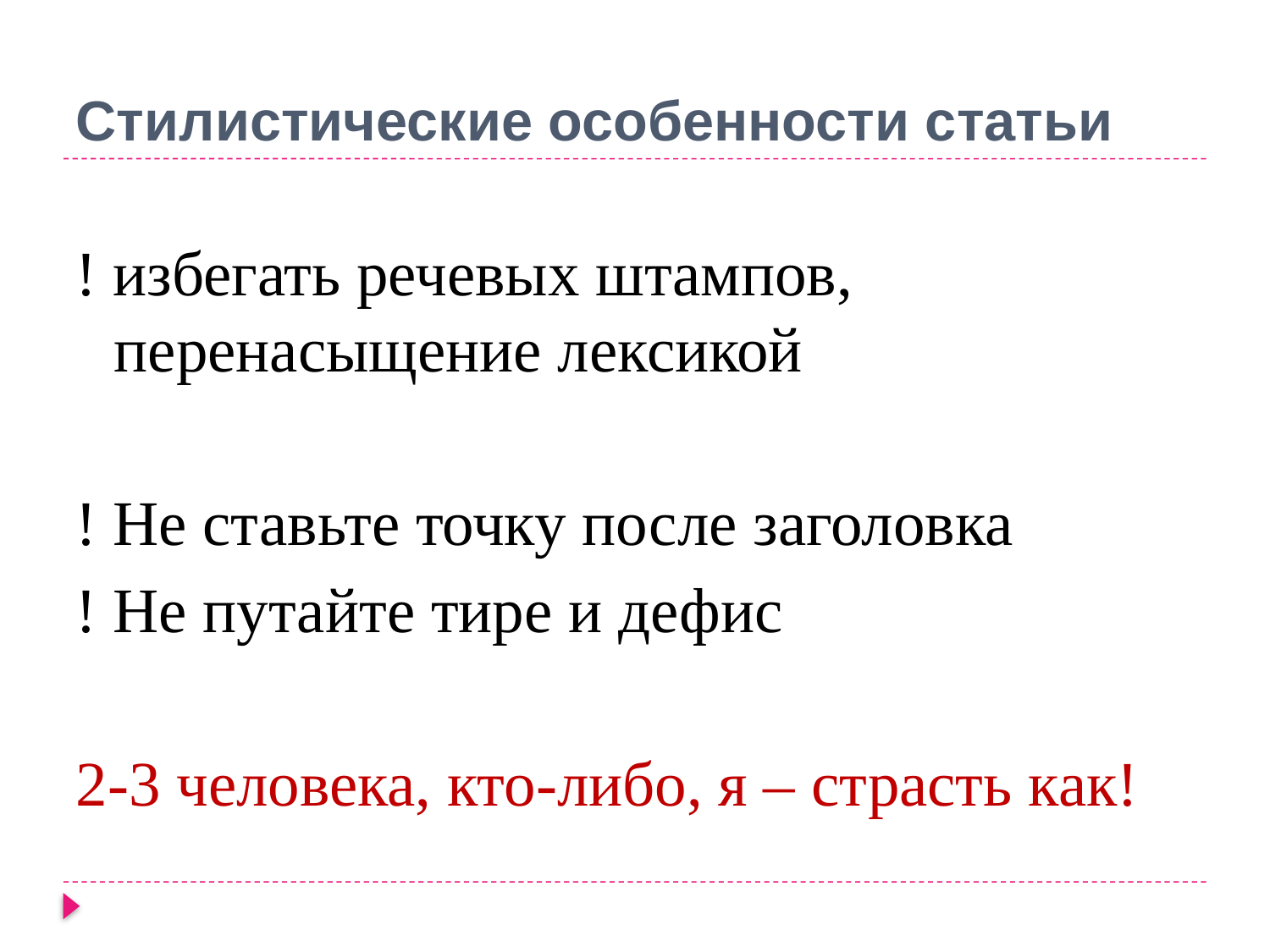

# Стилистические особенности статьи
! избегать речевых штампов, перенасыщение лексикой

! Не ставьте точку после заголовка
! Не путайте тире и дефис

2-3 человека, кто-либо, я – страсть как!